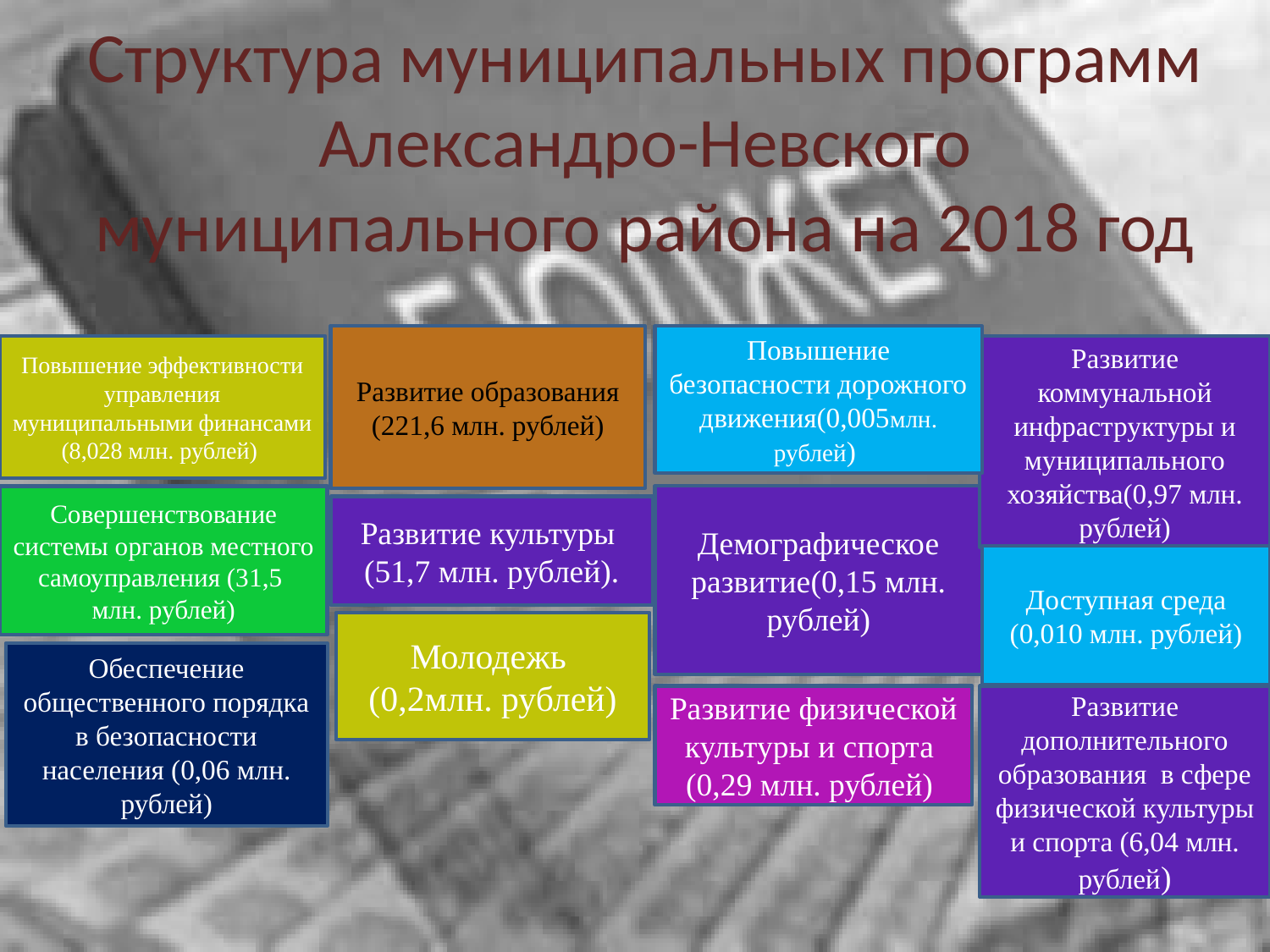

# Структура муниципальных программ Александро-Невского муниципального района на 2018 год
Развитие образования (221,6 млн. рублей)
Повышение безопасности дорожного движения(0,005млн. рублей)
Повышение эффективности управления муниципальными финансами (8,028 млн. рублей)
Развитие коммунальной инфраструктуры и муниципального хозяйства(0,97 млн. рублей)
Демографическое развитие(0,15 млн. рублей)
Совершенствование системы органов местного самоуправления (31,5  млн. рублей)
Развитие культуры
(51,7 млн. рублей).
Доступная среда (0,010 млн. рублей)
Молодежь
(0,2млн. рублей)
Обеспечение общественного порядка в безопасности населения (0,06 млн. рублей)
Развитие физической культуры и спорта
(0,29 млн. рублей)
Развитие дополнительного образования  в сфере физической культуры и спорта (6,04 млн. рублей)